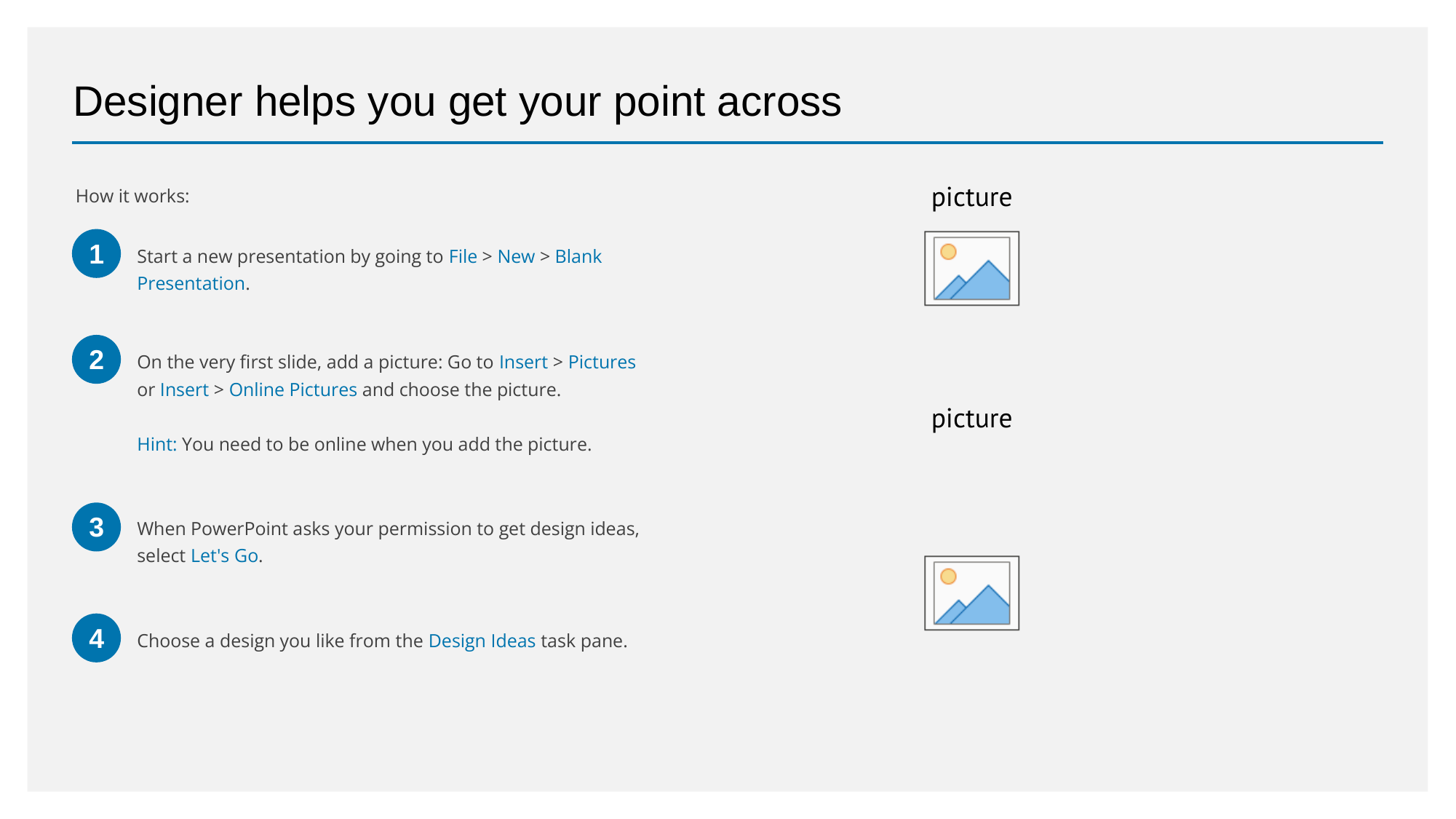

# Designer helps you get your point across
How it works:

1
Start a new presentation by going to File > New > Blank Presentation.

2
On the very first slide, add a picture: Go to Insert > Pictures or Insert > Online Pictures and choose the picture.
Hint: You need to be online when you add the picture.

3
When PowerPoint asks your permission to get design ideas, select Let's Go.

4
Choose a design you like from the Design Ideas task pane.